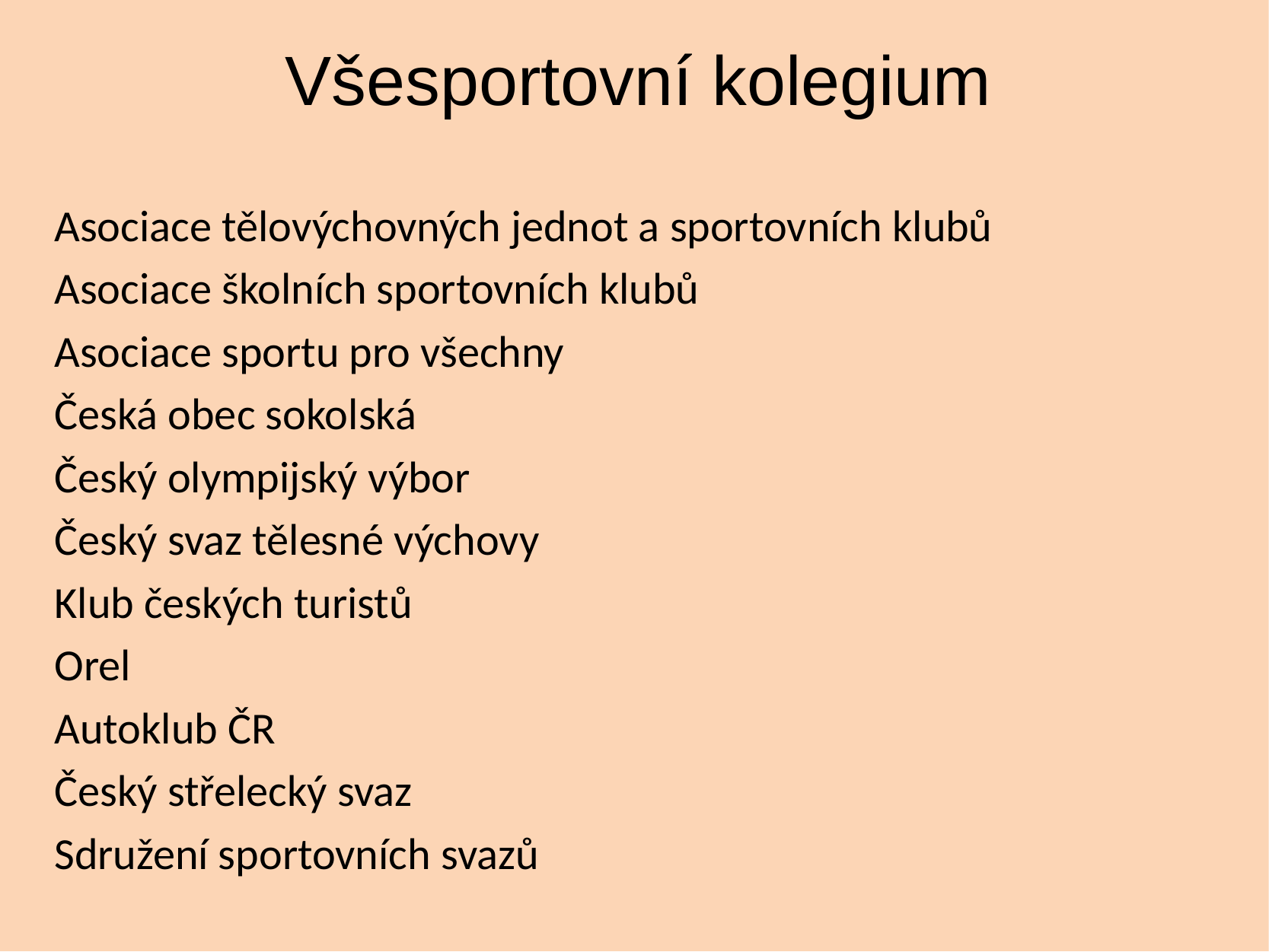

Všesportovní kolegium
Asociace tělovýchovných jednot a sportovních klubů
Asociace školních sportovních klubů
Asociace sportu pro všechny
Česká obec sokolská
Český olympijský výbor
Český svaz tělesné výchovy
Klub českých turistů
Orel
Autoklub ČR
Český střelecký svaz
Sdružení sportovních svazů